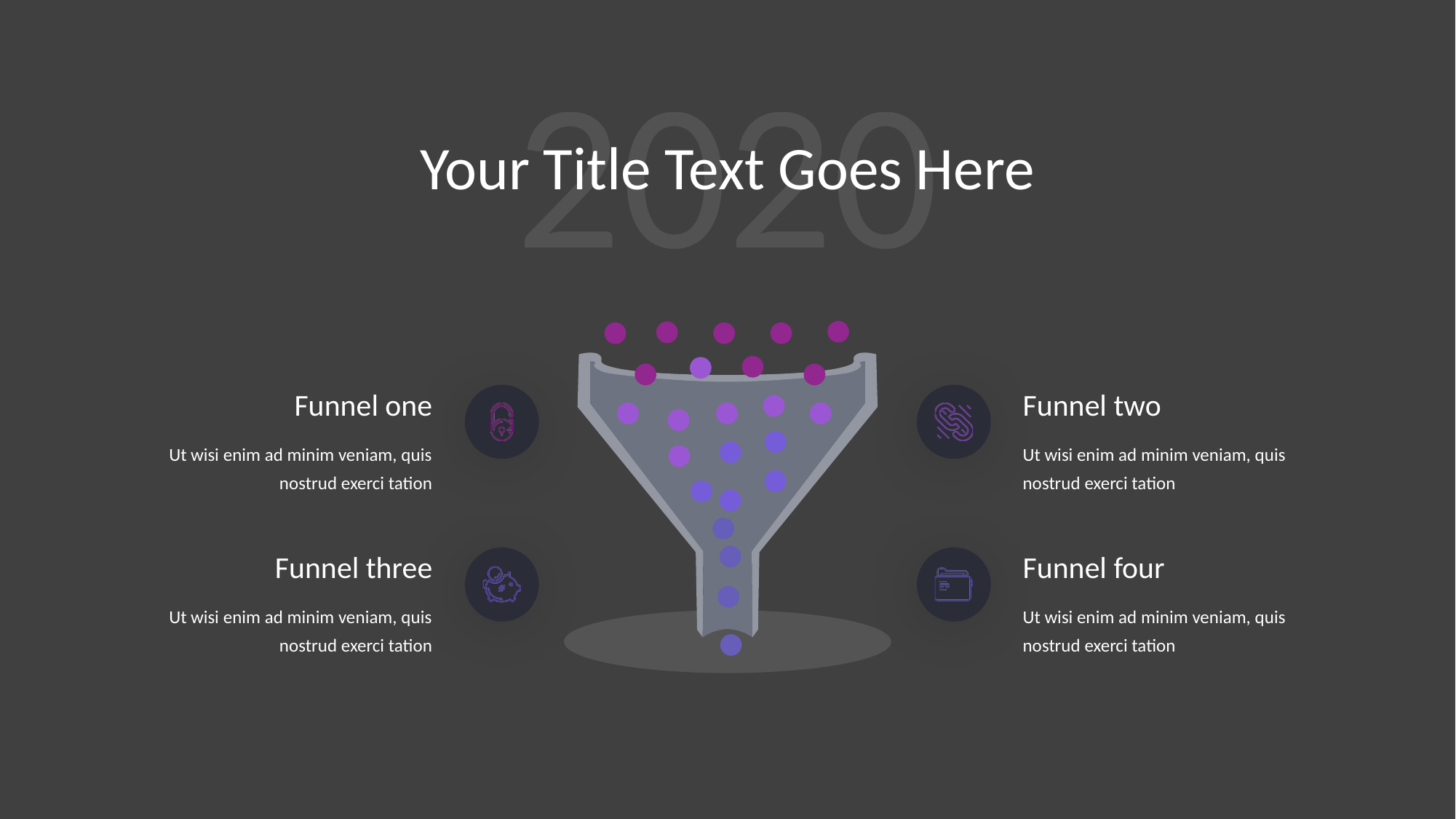

2020
Your Title Text Goes Here

Funnel one
Ut wisi enim ad minim veniam, quis nostrud exerci tation
Funnel two
Ut wisi enim ad minim veniam, quis nostrud exerci tation

Funnel three
Ut wisi enim ad minim veniam, quis nostrud exerci tation
Funnel four
Ut wisi enim ad minim veniam, quis nostrud exerci tation